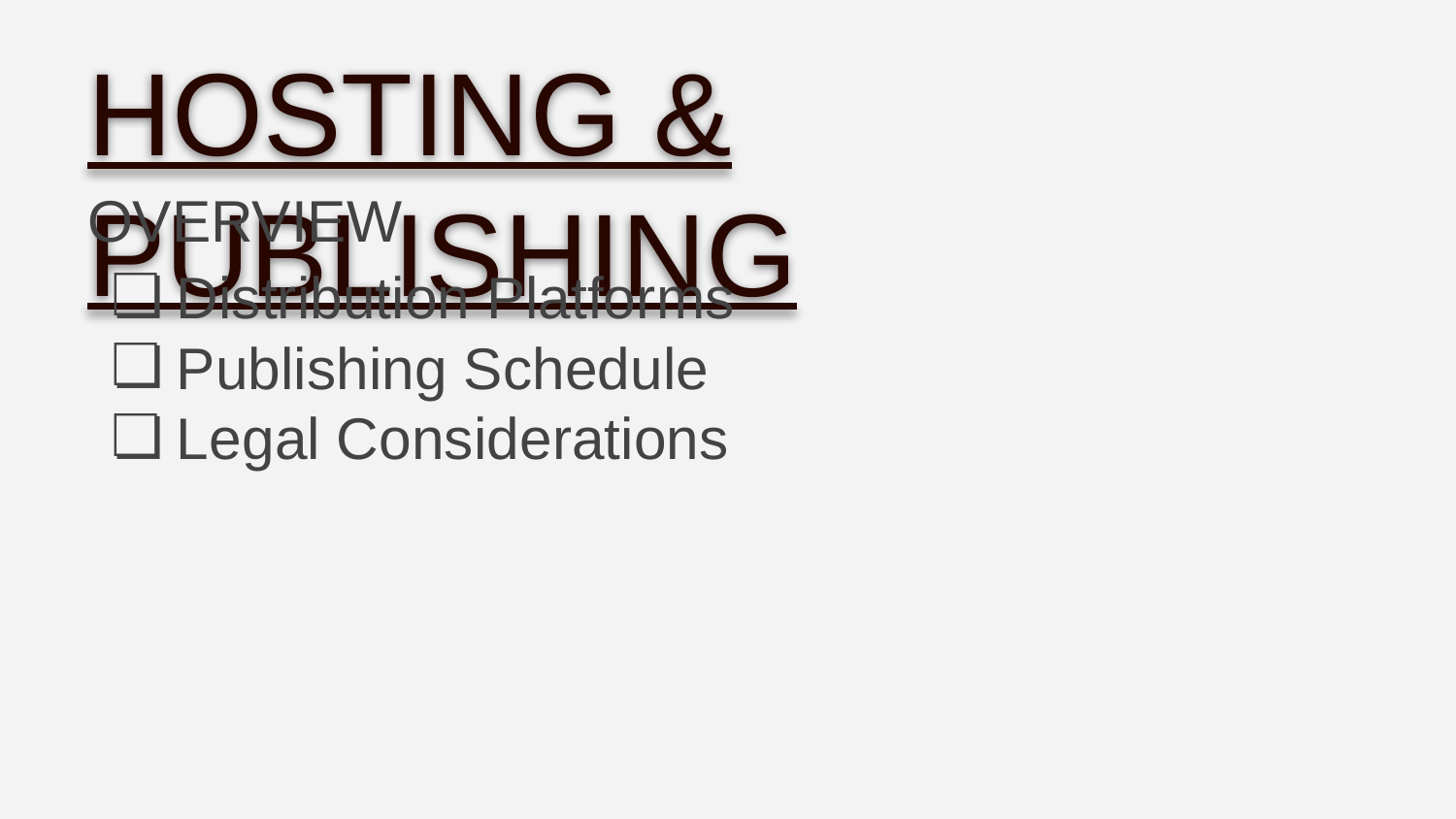

HOSTING & PUBLISHING
OVERVIEW
Distribution Platforms
Publishing Schedule
Legal Considerations